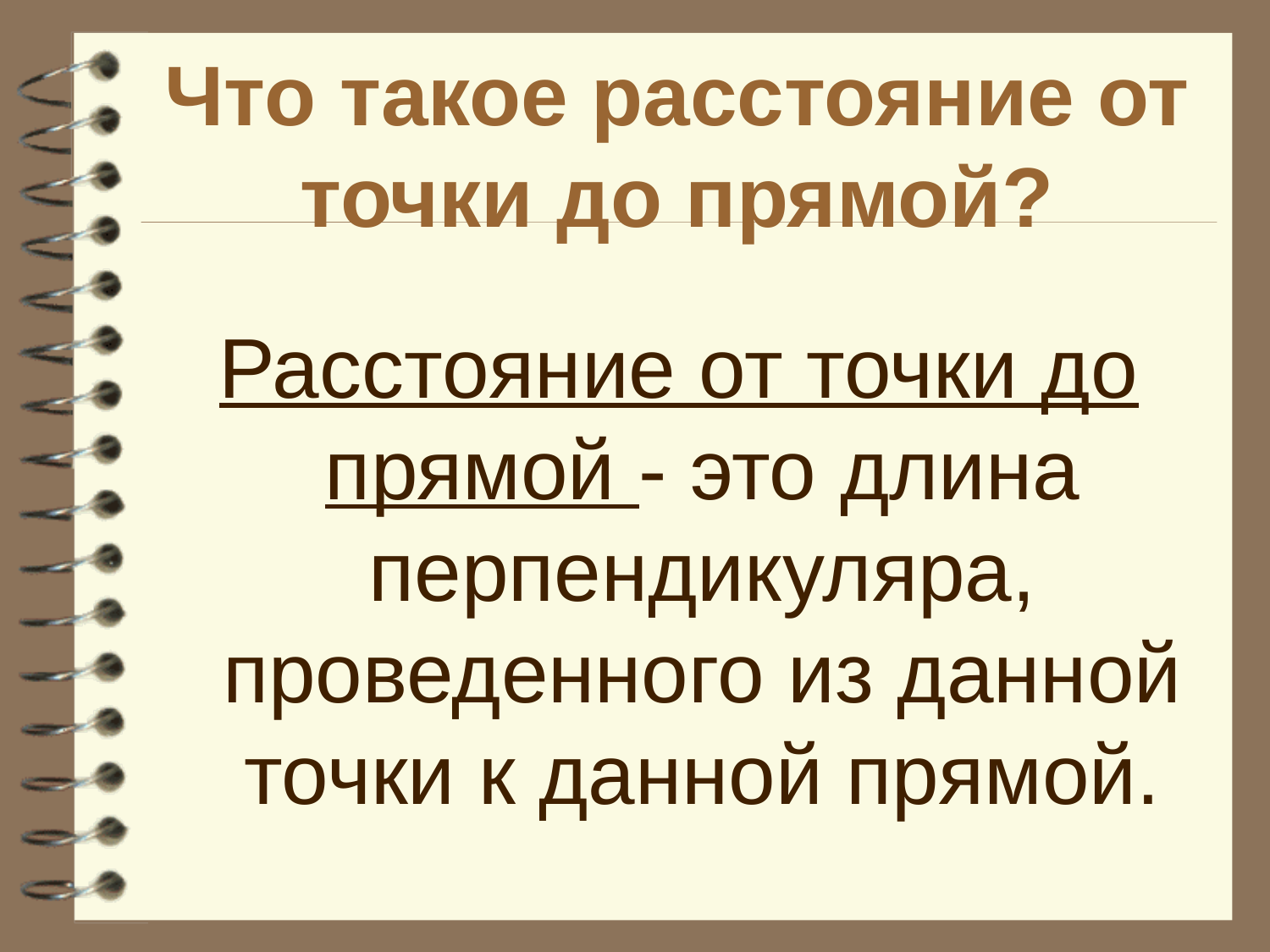

# Что такое расстояние от точки до прямой?
Расстояние от точки до прямой - это длина перпендикуляра, проведенного из данной точки к данной прямой.